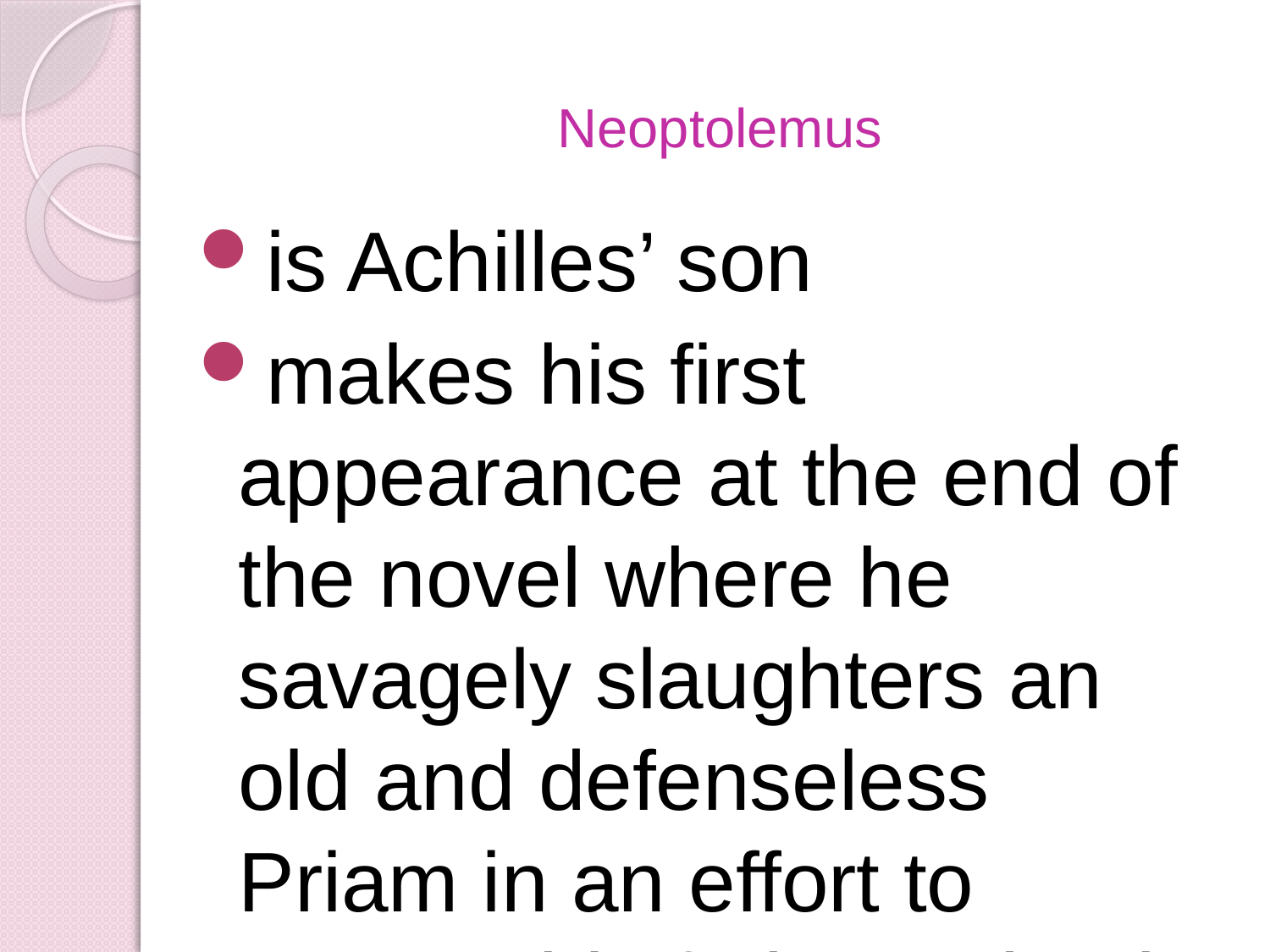

# Neoptolemus
is Achilles’ son
makes his first appearance at the end of the novel where he savagely slaughters an old and defenseless Priam in an effort to avenge his father’s death